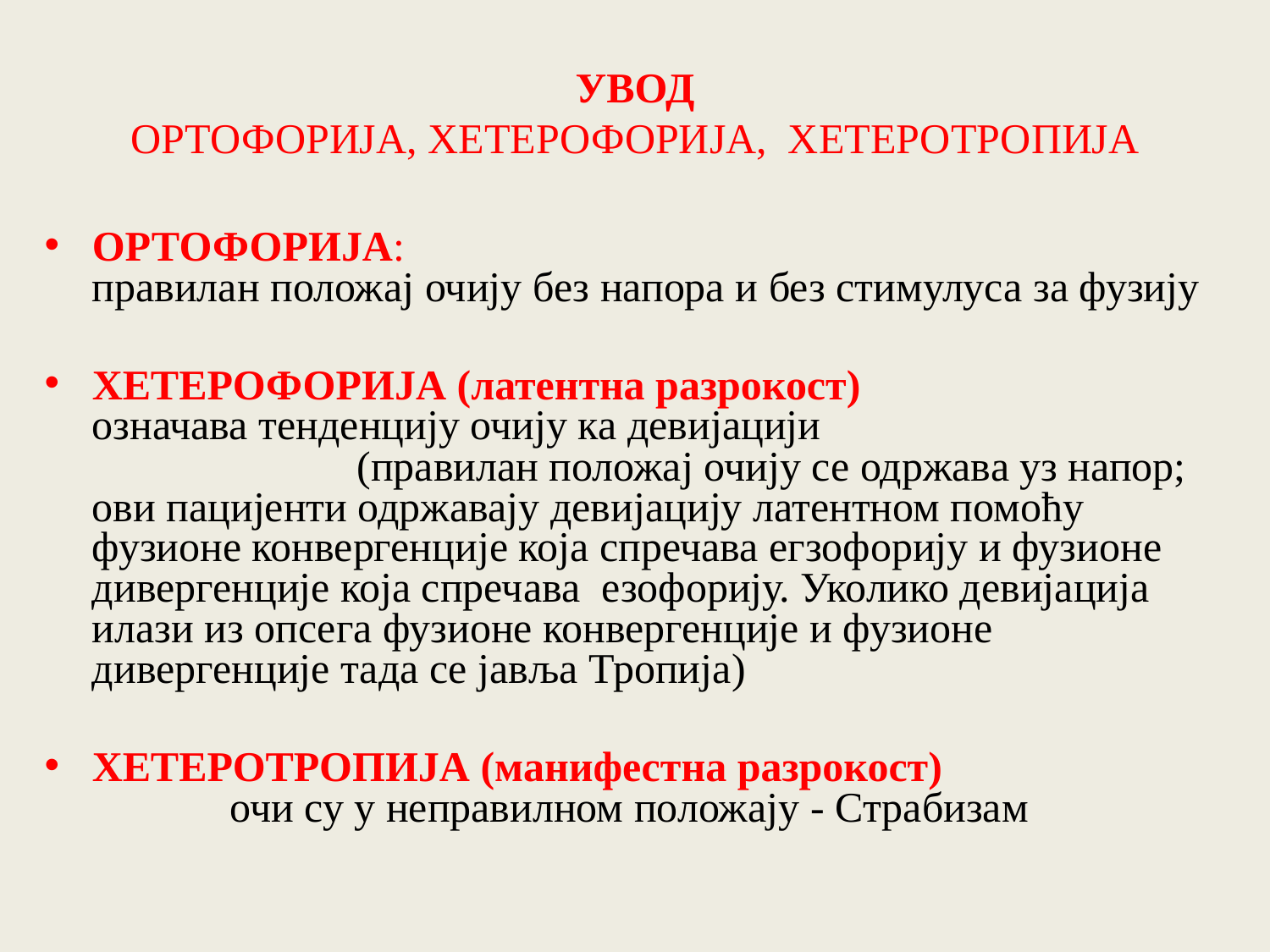

УВОД
ОРТОФОРИЈА, ХЕТЕРОФОРИЈА,  ХЕТЕРОТРОПИЈА
ОРТОФОРИЈА:                                                                      правилан положај очију без напора и без стимулуса за фузију

ХЕТЕРОФОРИЈА (латентна разрокост)                            означава тенденцију очију ка девијацији                                                                 (правилан положај очију се одржава уз напор; ови пацијенти одржавају девијацију латентном помоћу фузионе конвергенције која спречава егзофорију и фузионе дивергенције која спречава  езофорију. Уколико девијација илази из опсега фузионе конвергенције и фузионе дивергенције тада се јавља Тропија)

ХЕТЕРОТРОПИЈА (манифестна разрокост)                                         очи су у неправилном положају - Страбизам